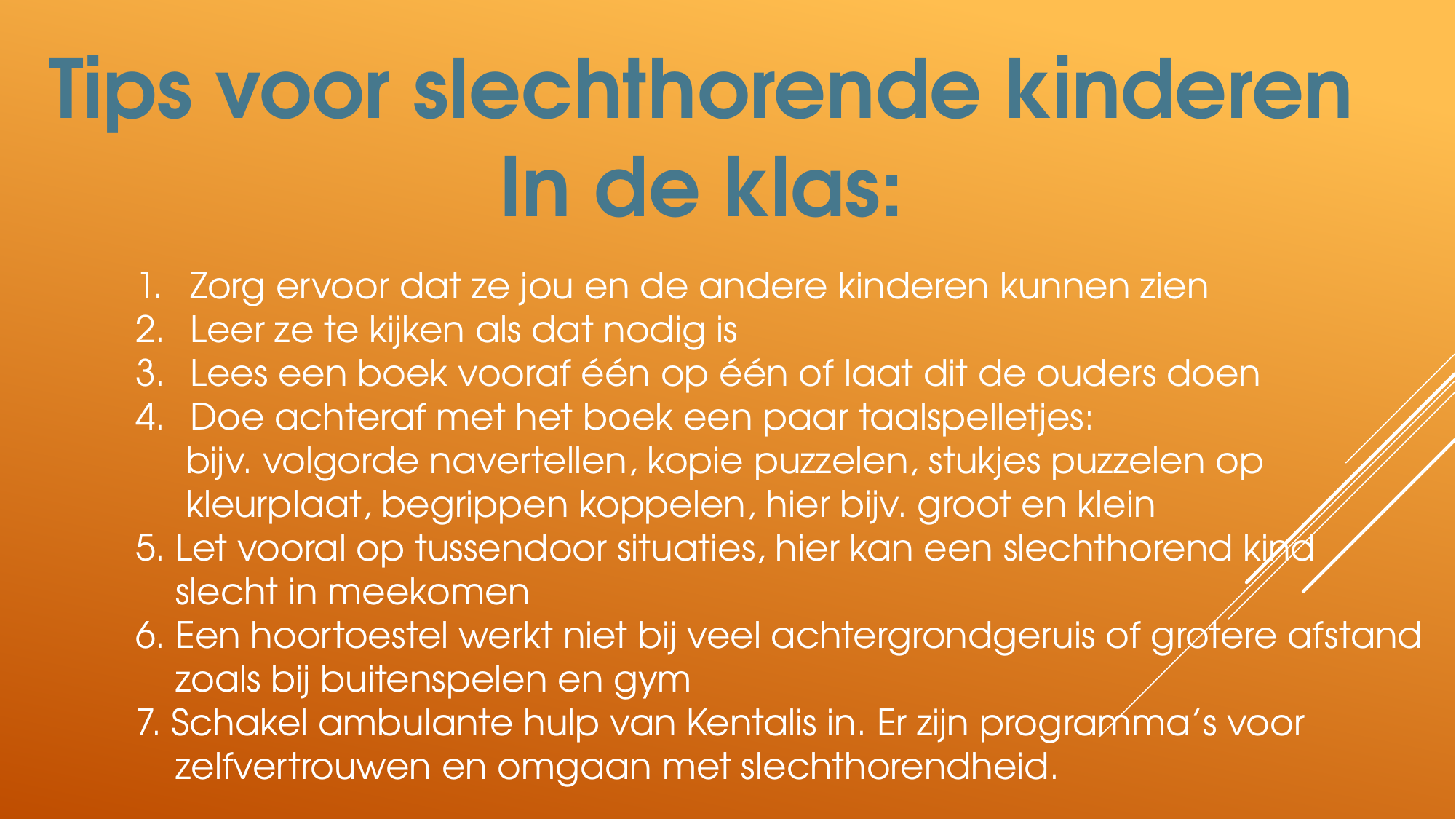

Tips voor slechthorende kinderen
In de klas:

Zorg ervoor dat ze jou en de andere kinderen kunnen zien
Leer ze te kijken als dat nodig is
Lees een boek vooraf één op één of laat dit de ouders doen
Doe achteraf met het boek een paar taalspelletjes:
     bijv. volgorde navertellen, kopie puzzelen, stukjes puzzelen op
     kleurplaat, begrippen koppelen, hier bijv. groot en klein
5. Let vooral op tussendoor situaties, hier kan een slechthorend kind
    slecht in meekomen
6. Een hoortoestel werkt niet bij veel achtergrondgeruis of grotere afstand
    zoals bij buitenspelen en gym
7. Schakel ambulante hulp van Kentalis in. Er zijn programma’s voor
    zelfvertrouwen en omgaan met slechthorendheid.